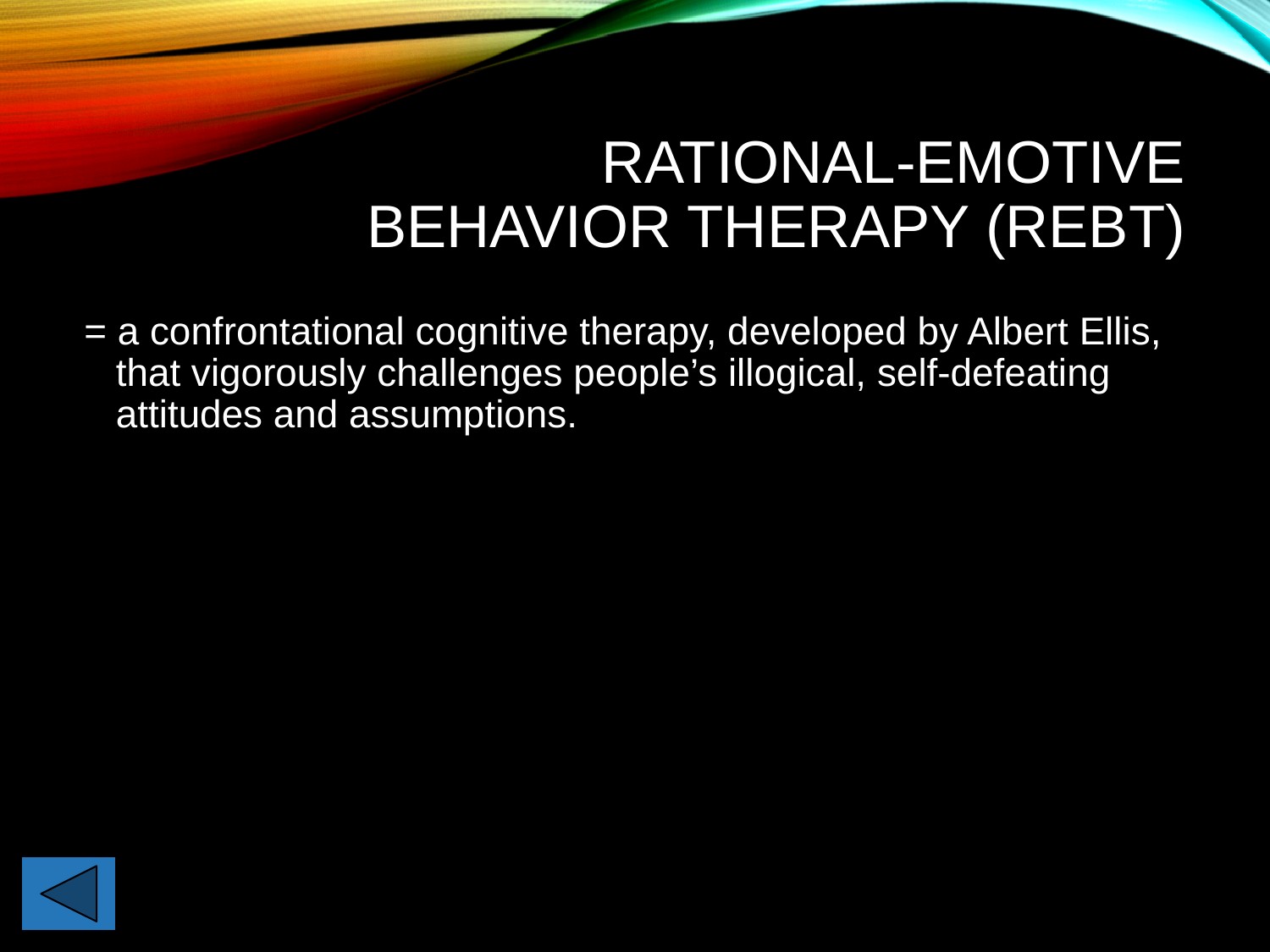

# Rational-Emotive Behavior Therapy (REBT)
= a confrontational cognitive therapy, developed by Albert Ellis, that vigorously challenges people’s illogical, self-defeating attitudes and assumptions.